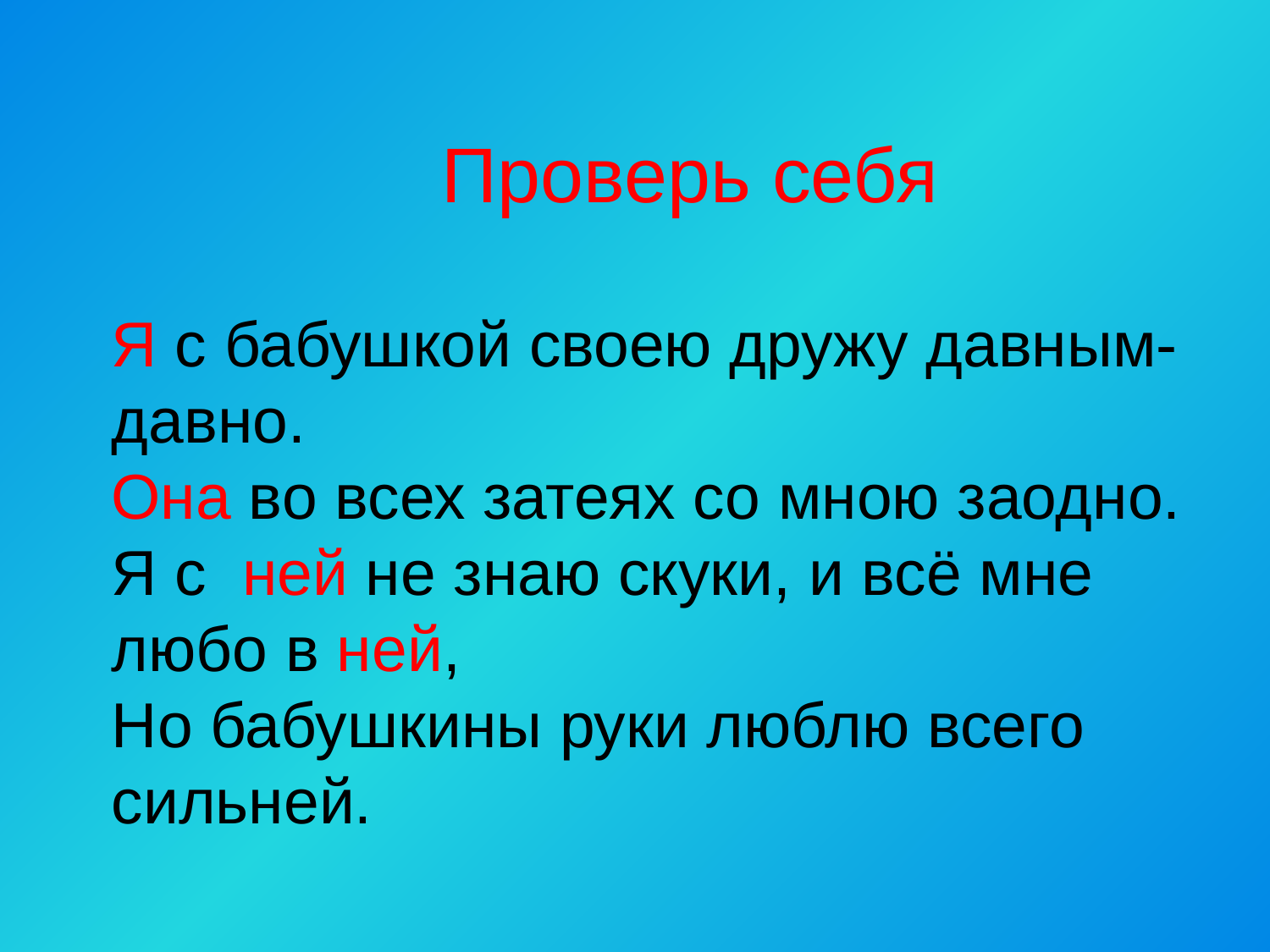

Проверь себя
Я с бабушкой своею дружу давным-давно.
Она во всех затеях со мною заодно. Я с  ней не знаю скуки, и всё мне любо в ней,
Но бабушкины руки люблю всего сильней.